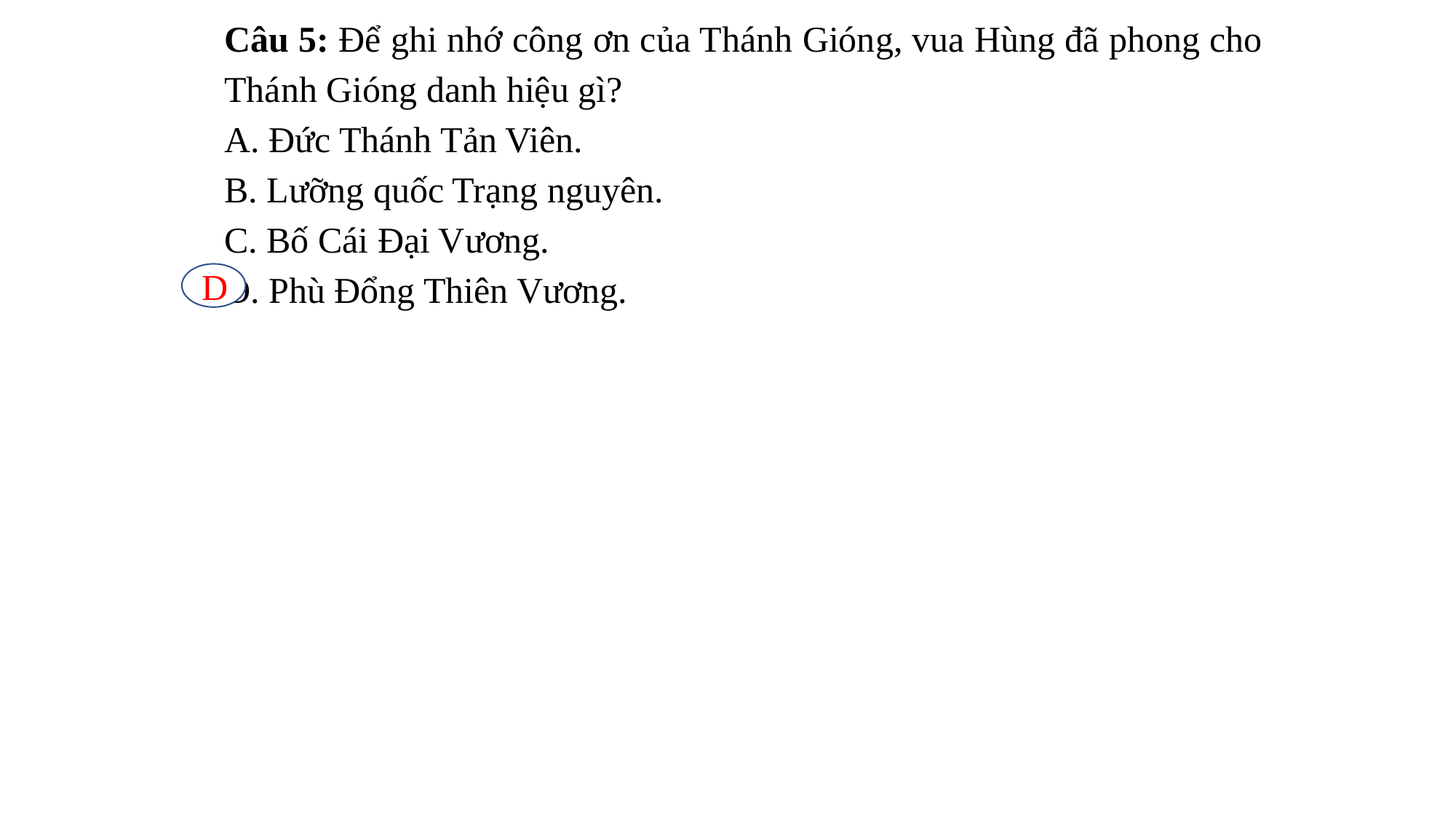

Câu 5: Để ghi nhớ công ơn của Thánh Gióng, vua Hùng đã phong cho Thánh Gióng danh hiệu gì?
A. Đức Thánh Tản Viên.
B. Lưỡng quốc Trạng nguyên.
C. Bố Cái Đại Vương.
D. Phù Đổng Thiên Vương.

D